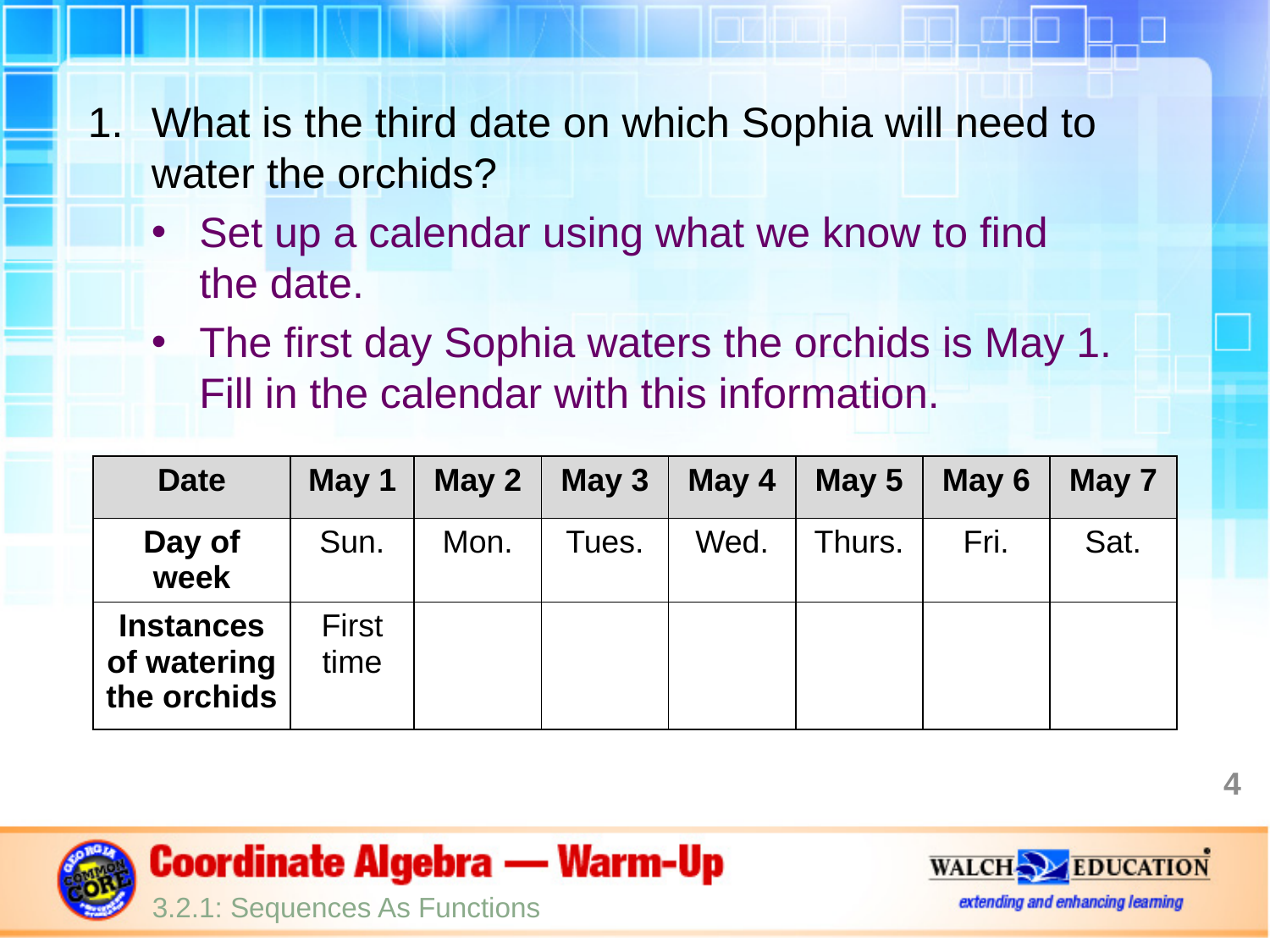

What is the third date on which Sophia will need to water the orchids?
Set up a calendar using what we know to find
the date.
The first day Sophia waters the orchids is May 1. Fill in the calendar with this information.
| Date | May 1 | May 2 | May 3 | May 4 | May 5 | May 6 | May 7 |
| --- | --- | --- | --- | --- | --- | --- | --- |
| Day of week | Sun. | Mon. | Tues. | Wed. | Thurs. | Fri. | Sat. |
| Instances of watering the orchids | First time |  |  |  |  |  |  |
4

3.2.1: Sequences As Functions